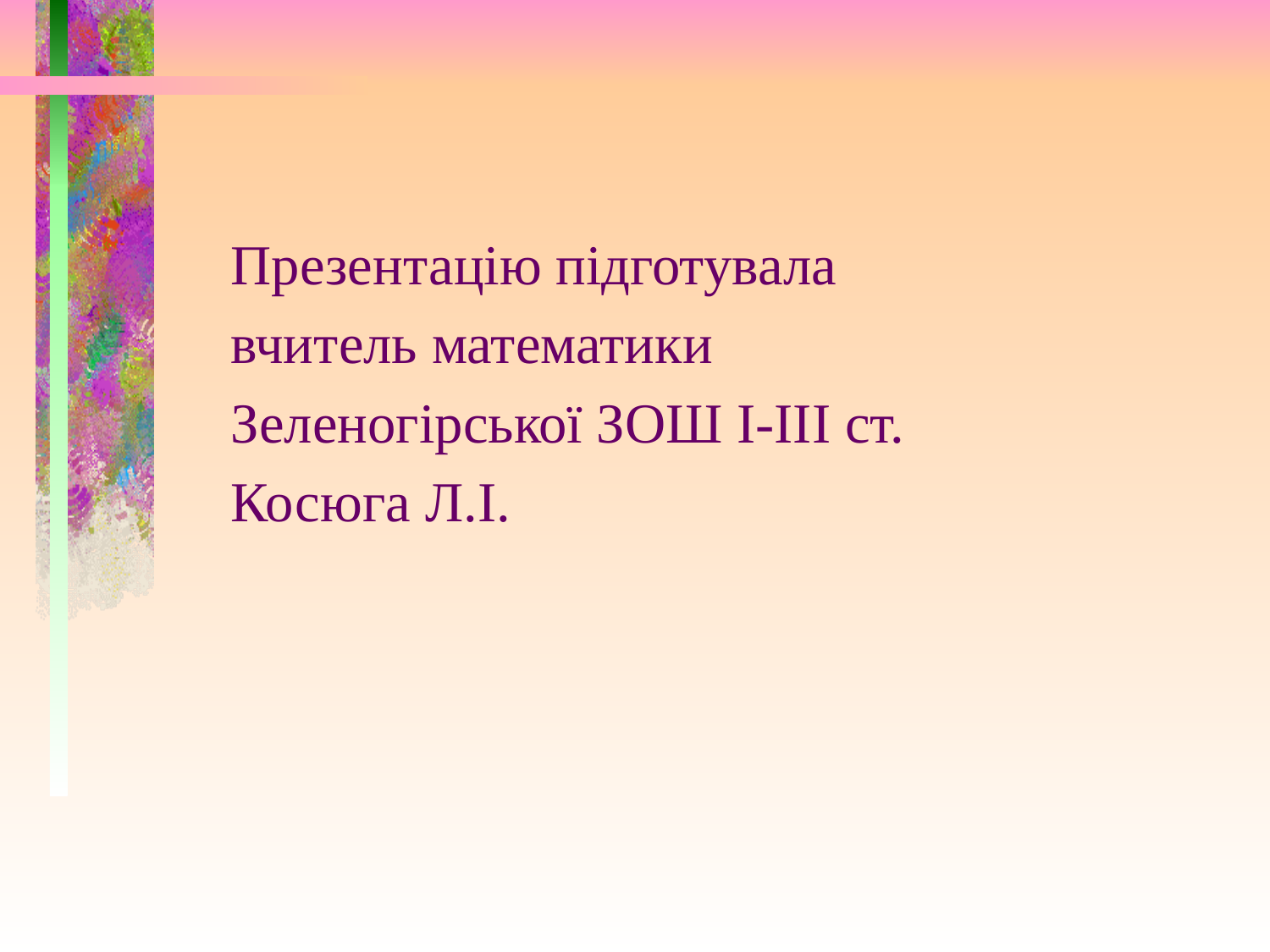

#
Презентацію підготувала
вчитель математики
Зеленогірської ЗОШ І-ІІІ ст.
Косюга Л.І.